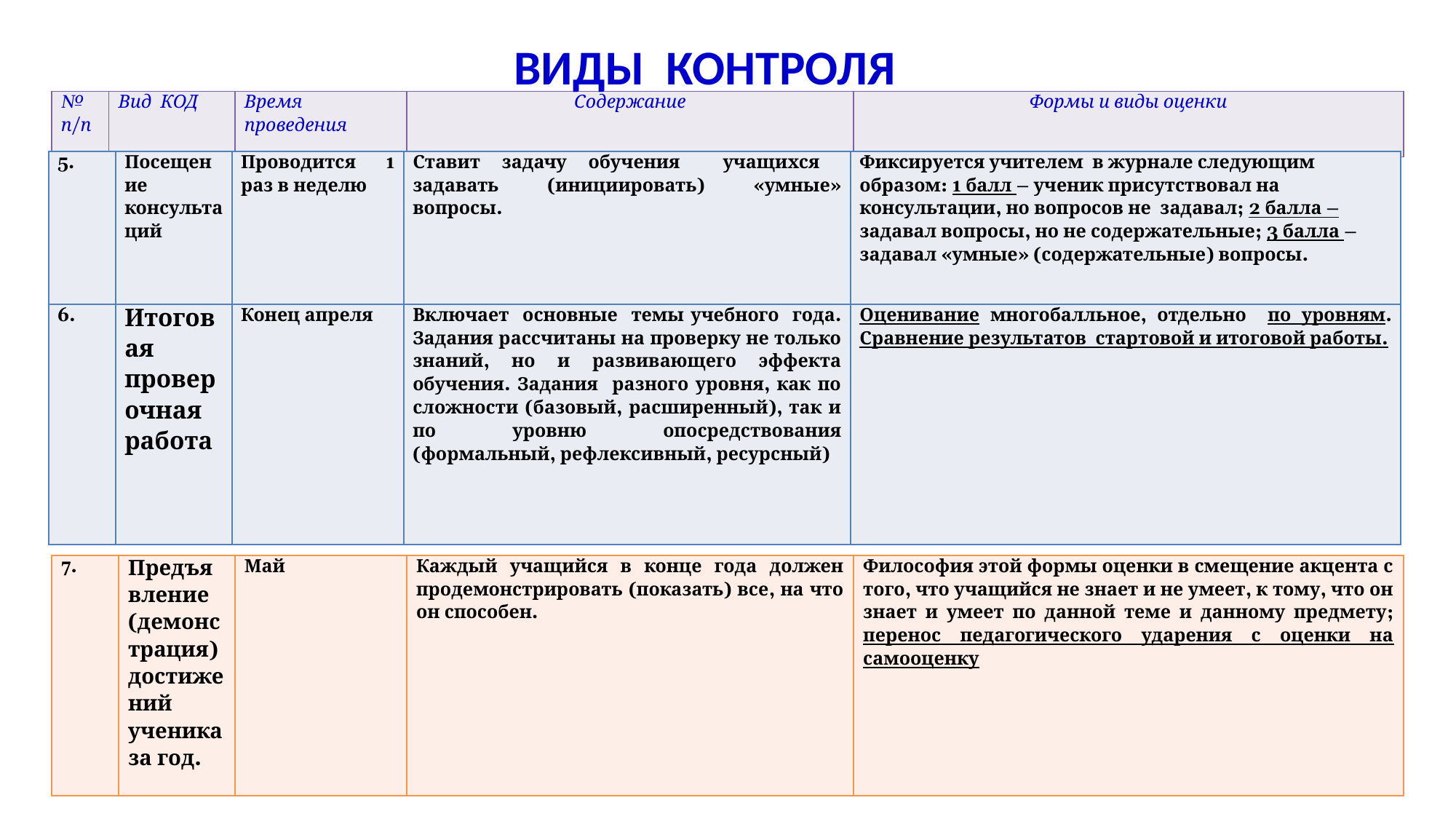

ВИДЫ  КОНТРОЛЯ
| № п/п | Вид КОД | Время проведения | Содержание | Формы и виды оценки |
| --- | --- | --- | --- | --- |
| 5. | Посещение консультаций | Проводится 1 раз в неделю | Ставит задачу обучения учащихся задавать (инициировать) «умные» вопросы. | Фиксируется учителем в журнале следующим образом: 1 балл – ученик присутствовал на консультации, но вопросов не задавал; 2 балла – задавал вопросы, но не содержательные; 3 балла – задавал «умные» (содержательные) вопросы. |
| --- | --- | --- | --- | --- |
| 6. | Итоговая проверочная работа | Конец апреля | Включает основные темы учебного года. Задания рассчитаны на проверку не только знаний, но и развивающего эффекта обучения. Задания разного уровня, как по сложности (базовый, расширенный), так и по уровню опосредствования (формальный, рефлексивный, ресурсный) | Оценивание многобалльное, отдельно по уровням. Сравнение результатов стартовой и итоговой работы. |
| 7. | Предъявление (демонстрация) достижений ученика за год. | Май | Каждый учащийся в конце года должен продемонстрировать (показать) все, на что он способен. | Философия этой формы оценки в смещение акцента с того, что учащийся не знает и не умеет, к тому, что он знает и умеет по данной теме и данному предмету; перенос педагогического ударения с оценки на самооценку |
| --- | --- | --- | --- | --- |